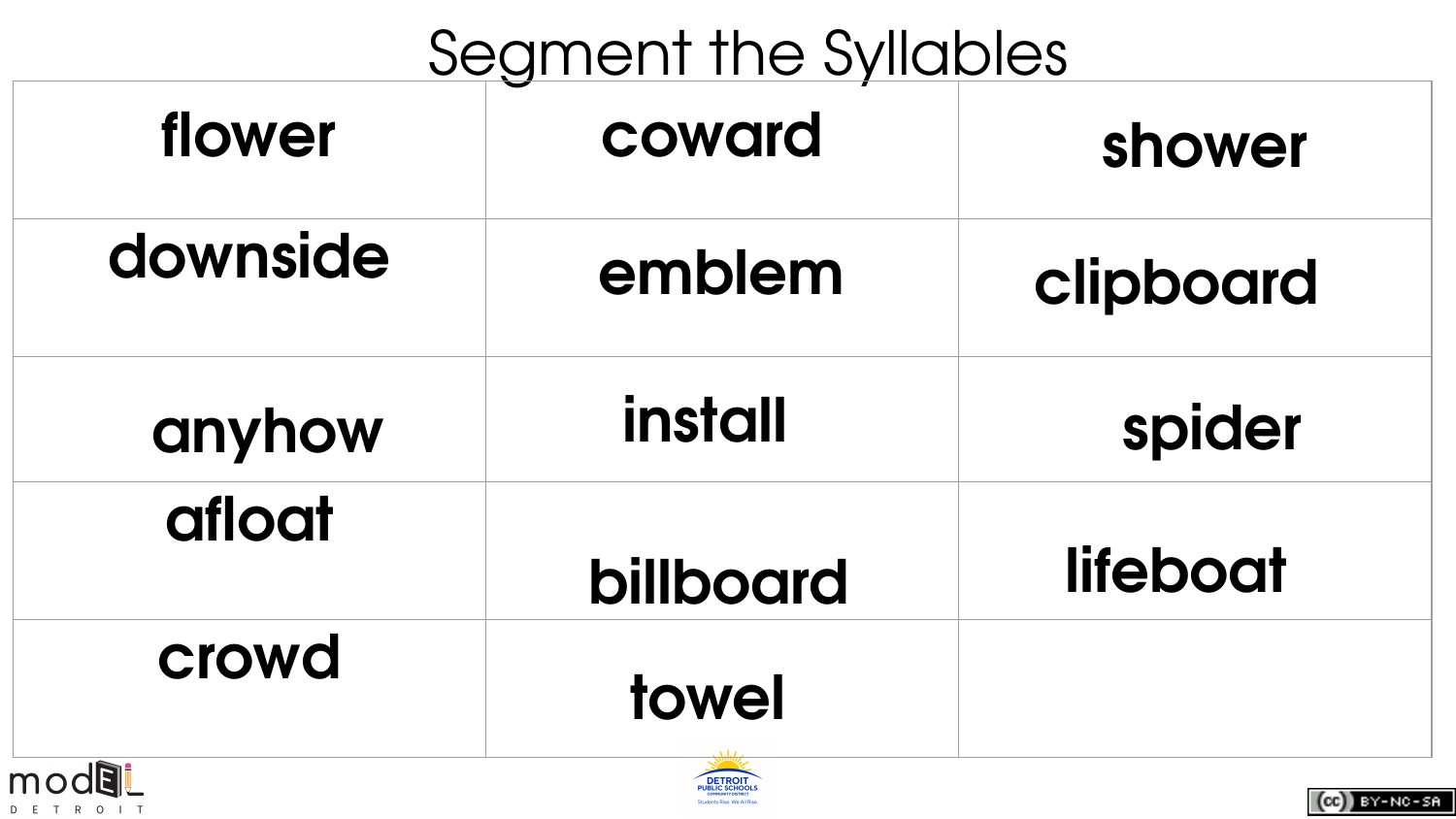

Segment the Syllables
|  |  |  |
| --- | --- | --- |
| downside |  |  |
|  |  |  |
| afloat |  |  |
| crowd |  |  |
       flower

coward

shower

emblem

clipboard

install

    spider
  anyhow

lifeboat

billboard

      towel